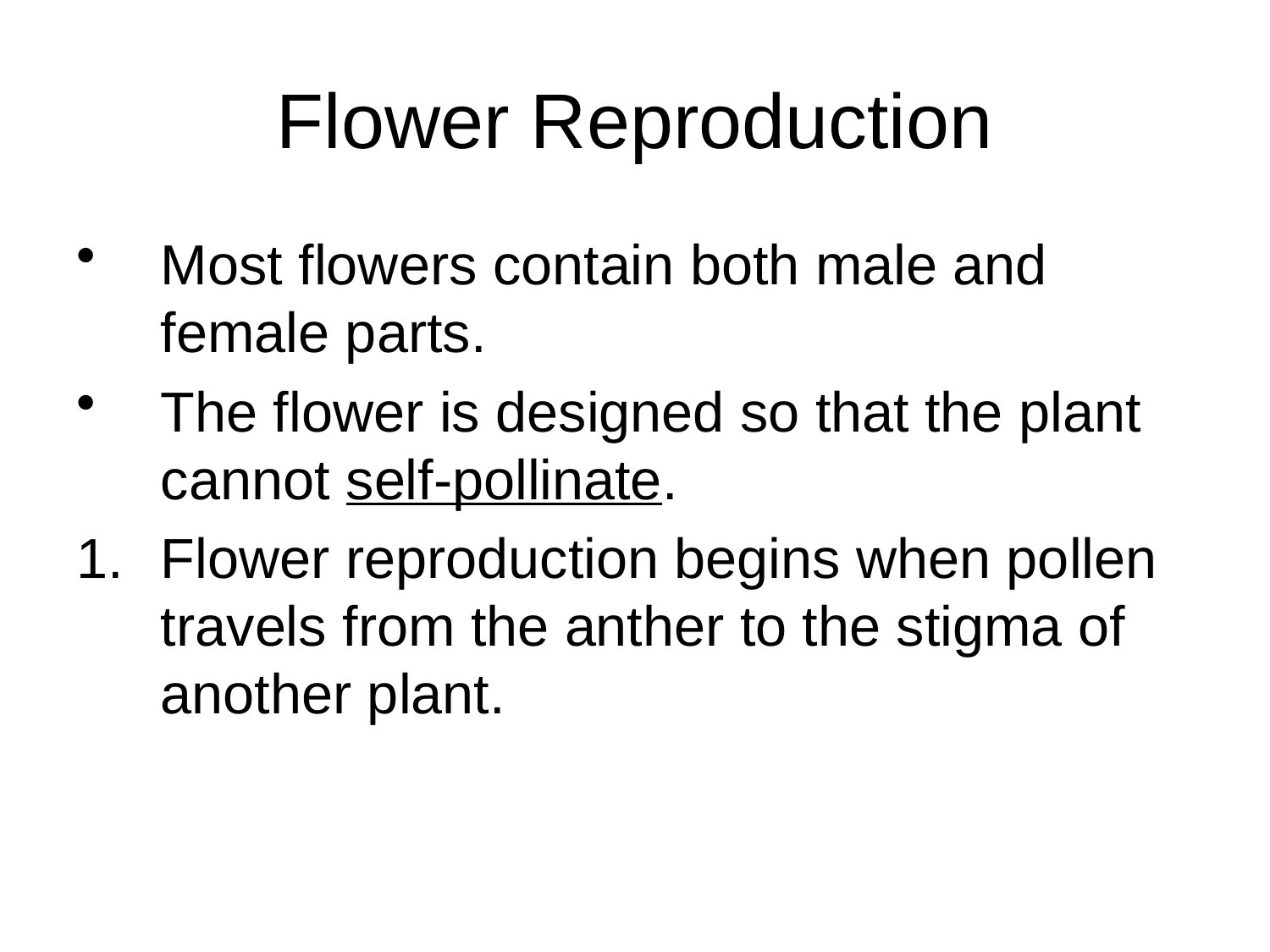

# Flower Reproduction
Most flowers contain both male and female parts.
The flower is designed so that the plant cannot self-pollinate.
Flower reproduction begins when pollen travels from the anther to the stigma of another plant.